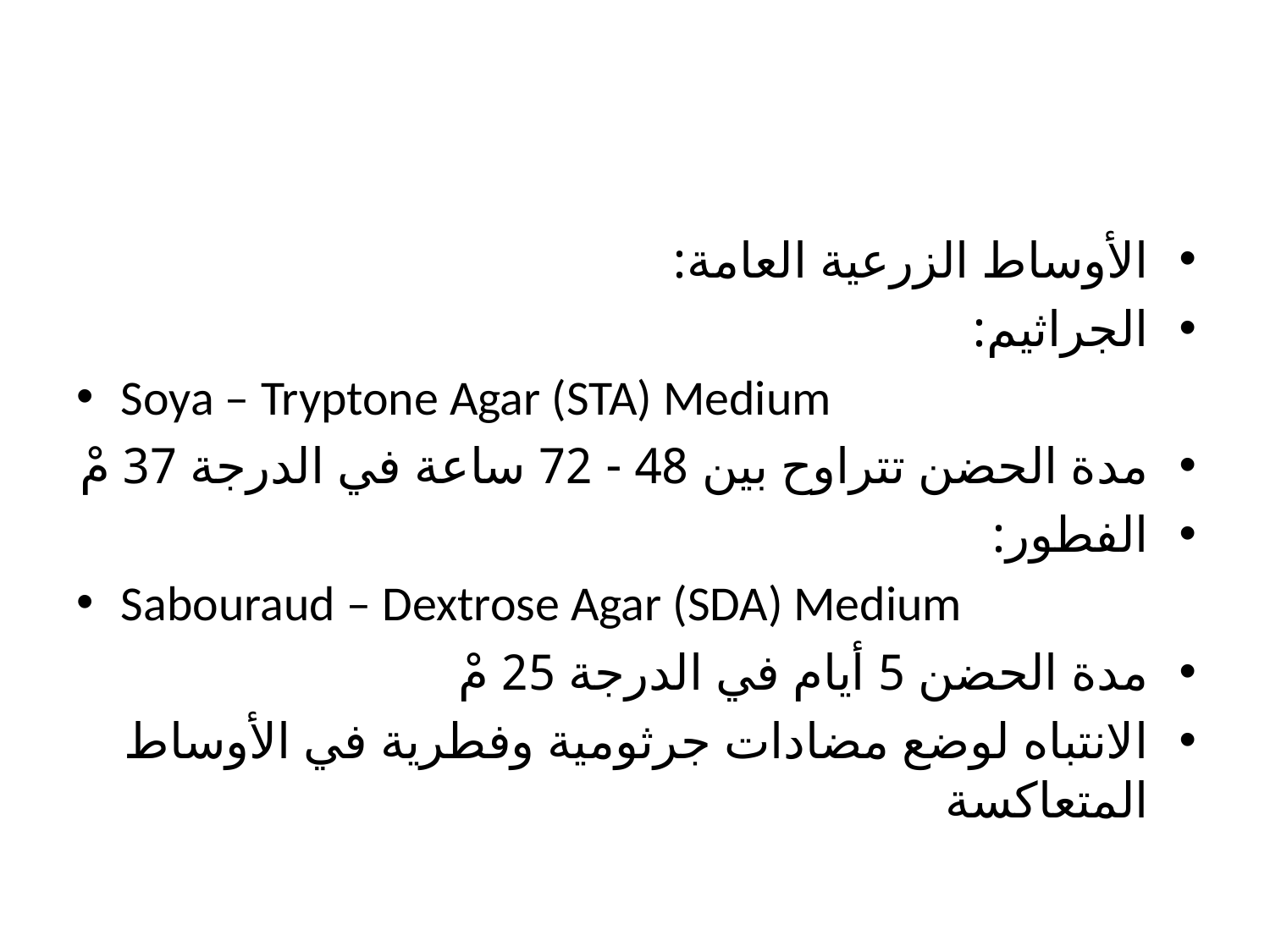

#
الأوساط الزرعية العامة:
الجراثيم:
Soya – Tryptone Agar (STA) Medium
مدة الحضن تتراوح بين 48 - 72 ساعة في الدرجة 37 مْ
الفطور:
Sabouraud – Dextrose Agar (SDA) Medium
مدة الحضن 5 أيام في الدرجة 25 مْ
الانتباه لوضع مضادات جرثومية وفطرية في الأوساط المتعاكسة